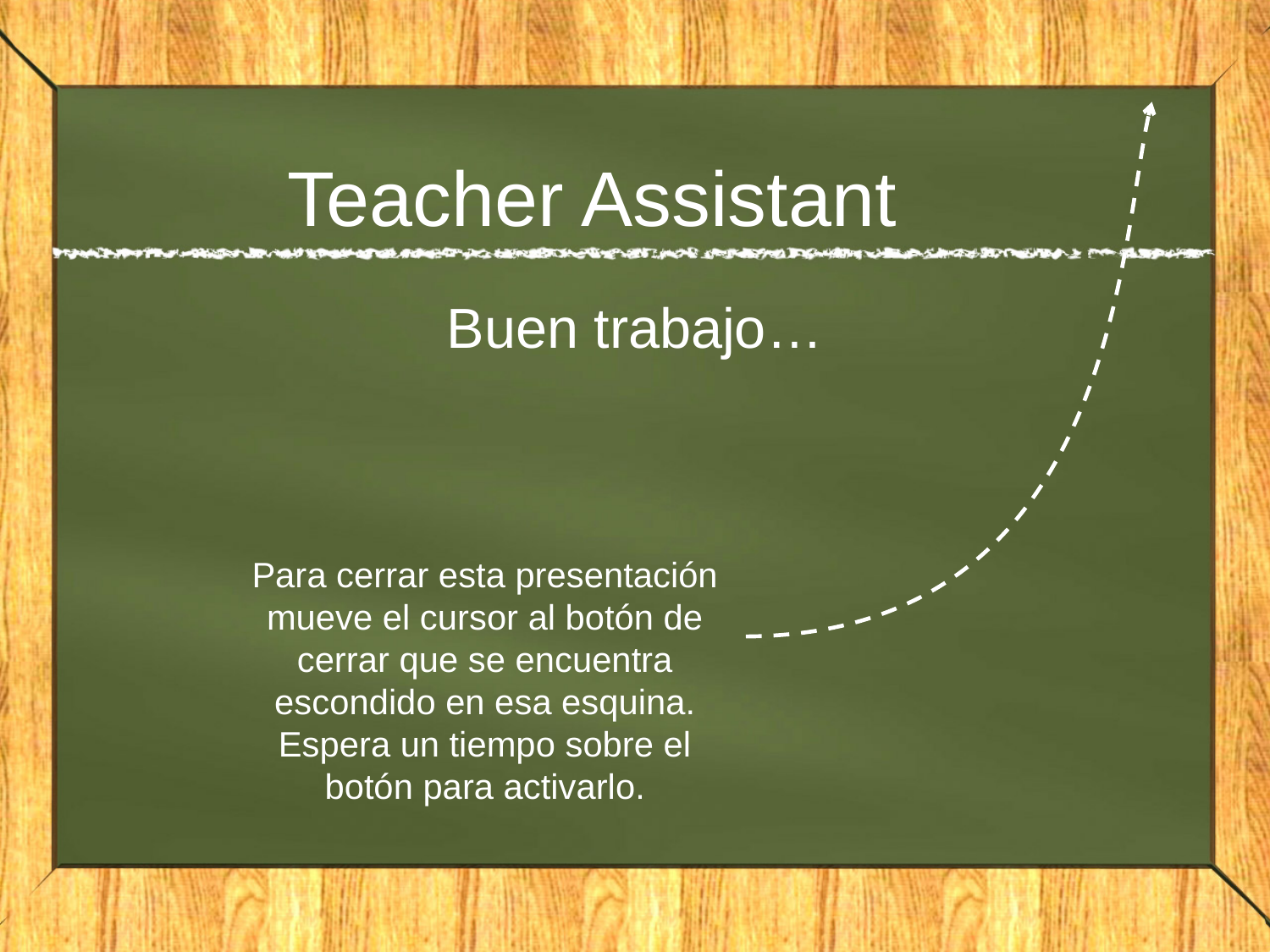

# Teacher Assistant
Buen trabajo…

Para cerrar esta presentación mueve el cursor al botón de cerrar que se encuentra escondido en esa esquina. Espera un tiempo sobre el botón para activarlo.